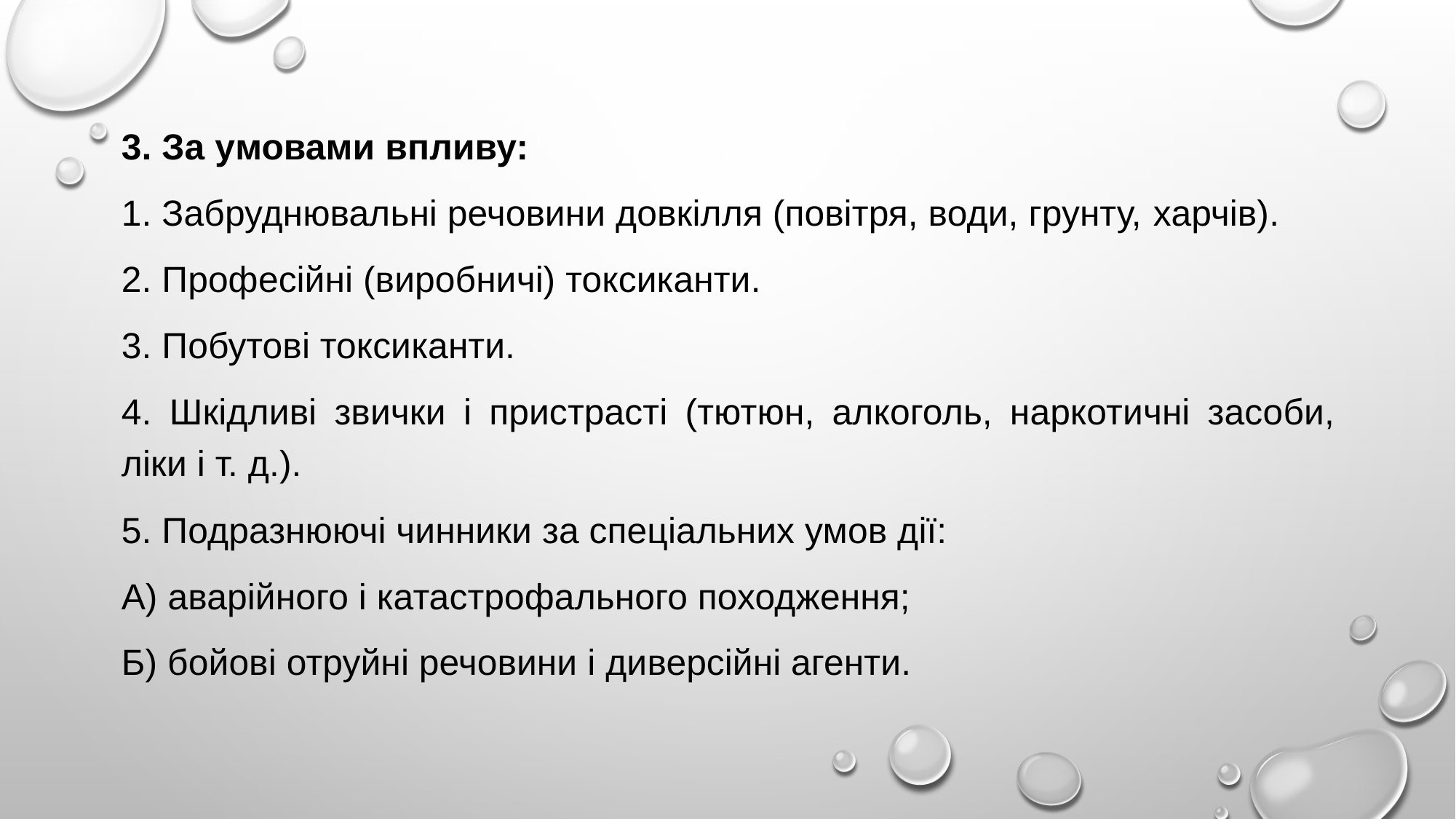

3. За умовами впливу:
1. Забруднювальні речовини довкілля (повітря, води, грунту, харчів).
2. Професійні (виробничі) токсиканти.
3. Побутові токсиканти.
4. Шкідливі звички і пристрасті (тютюн, алкоголь, наркотичні засоби, ліки і т. д.).
5. Подразнюючі чинники за спеціальних умов дії:
А) аварійного і катастрофального походження;
Б) бойові отруйні речовини і диверсійні агенти.